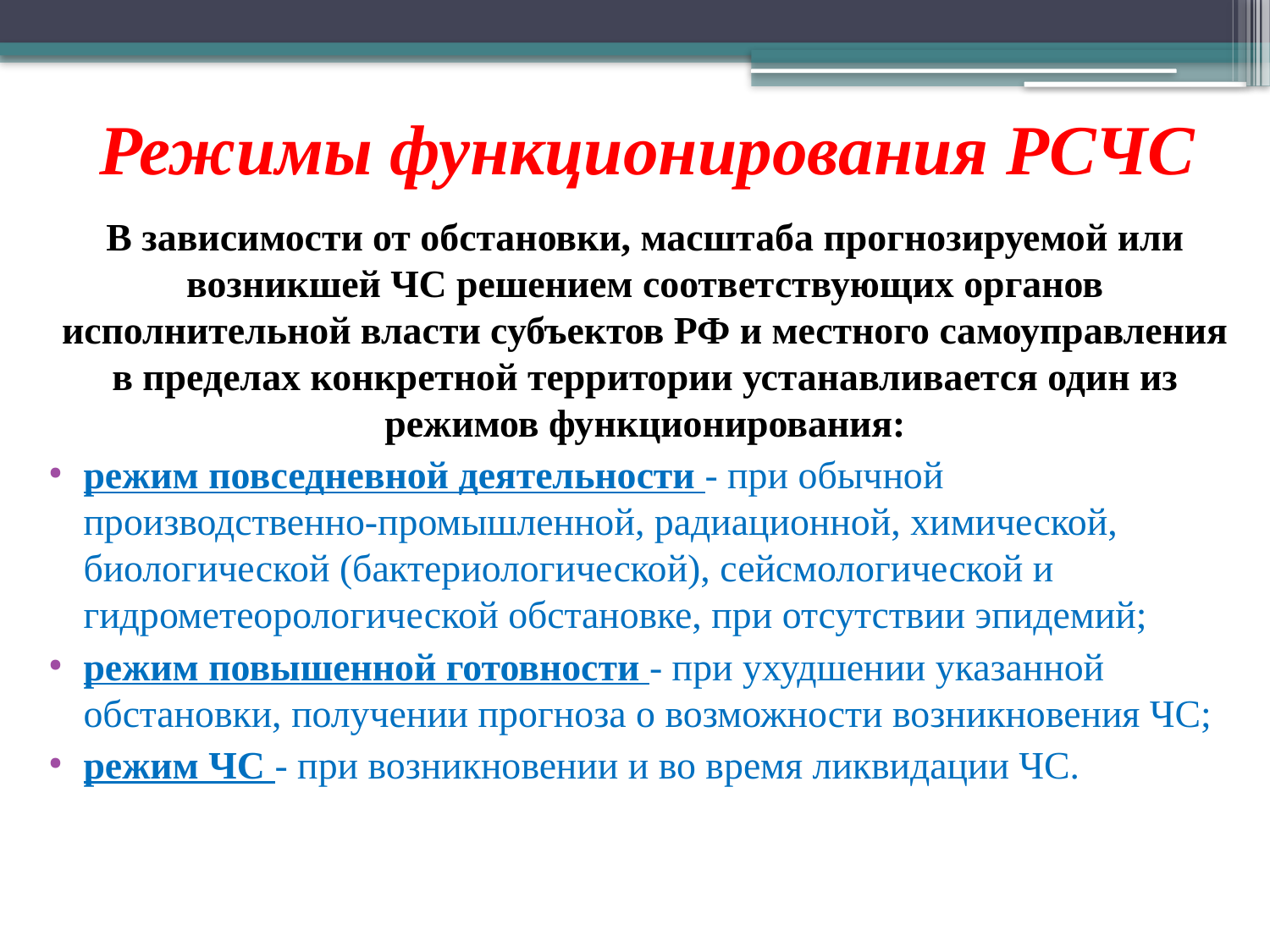

# Режимы функционирования РСЧС
В зависимости от обстановки, масштаба прогнозируемой или возникшей ЧС решением соответствующих органов исполнительной власти субъектов РФ и местного самоуправления в пределах конкретной территории устанавливается один из режимов функционирования:
режим повседневной деятельности - при обычной производственно-промышленной, радиационной, химической, биологической (бактериологической), сейсмологической и гидрометеорологической обстановке, при отсутствии эпидемий;
режим повышенной готовности - при ухудшении указанной обстановки, получении прогноза о возможности возникновения ЧС;
режим ЧС - при возникновении и во время ликвидации ЧС.